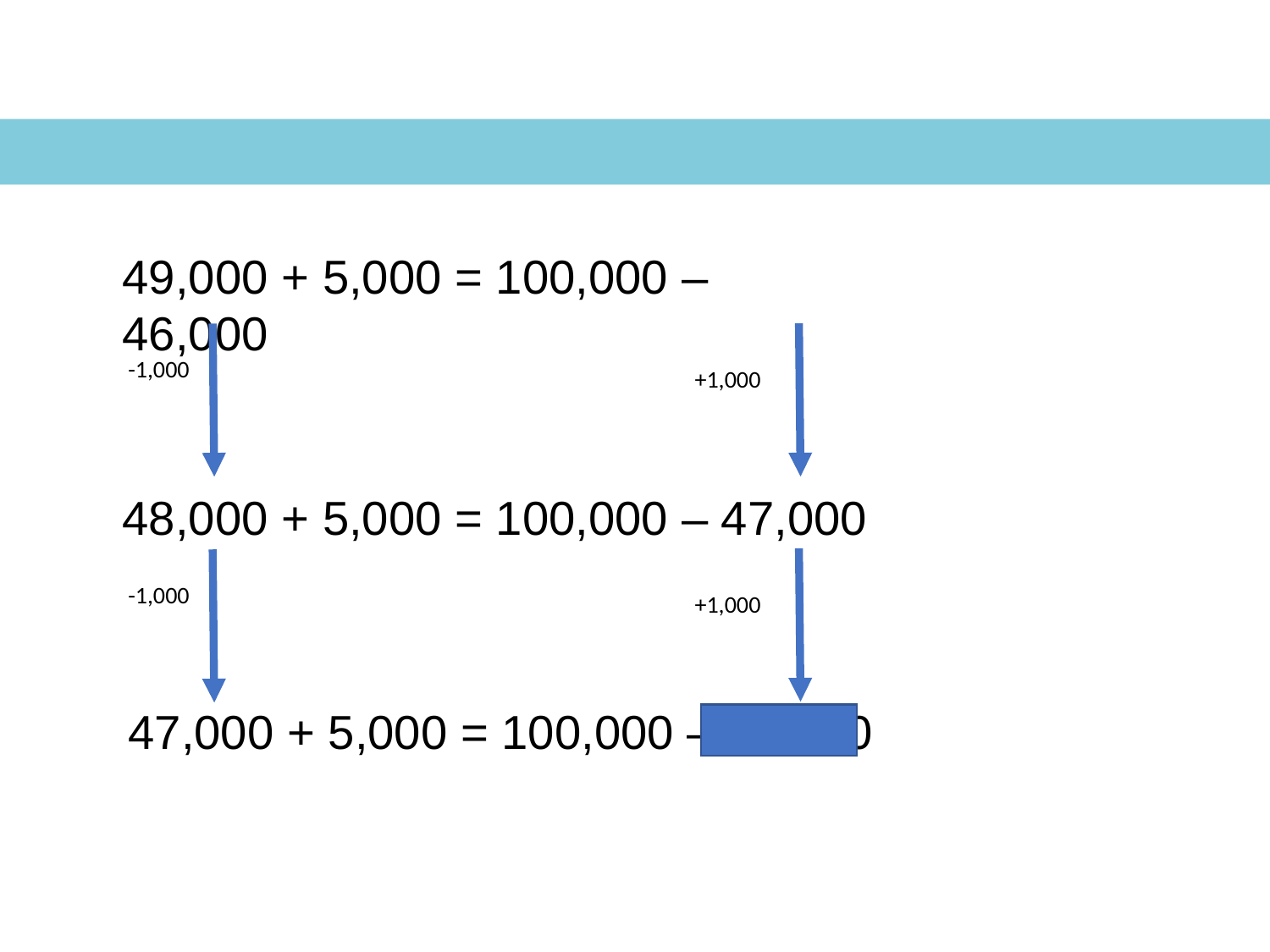

49,000 + 5,000 = 100,000 – 46,000
-1,000
+1,000

48,000 + 5,000 = 100,000 – 47,000
-1,000
+1,000

47,000 + 5,000 = 100,000 – 48,000